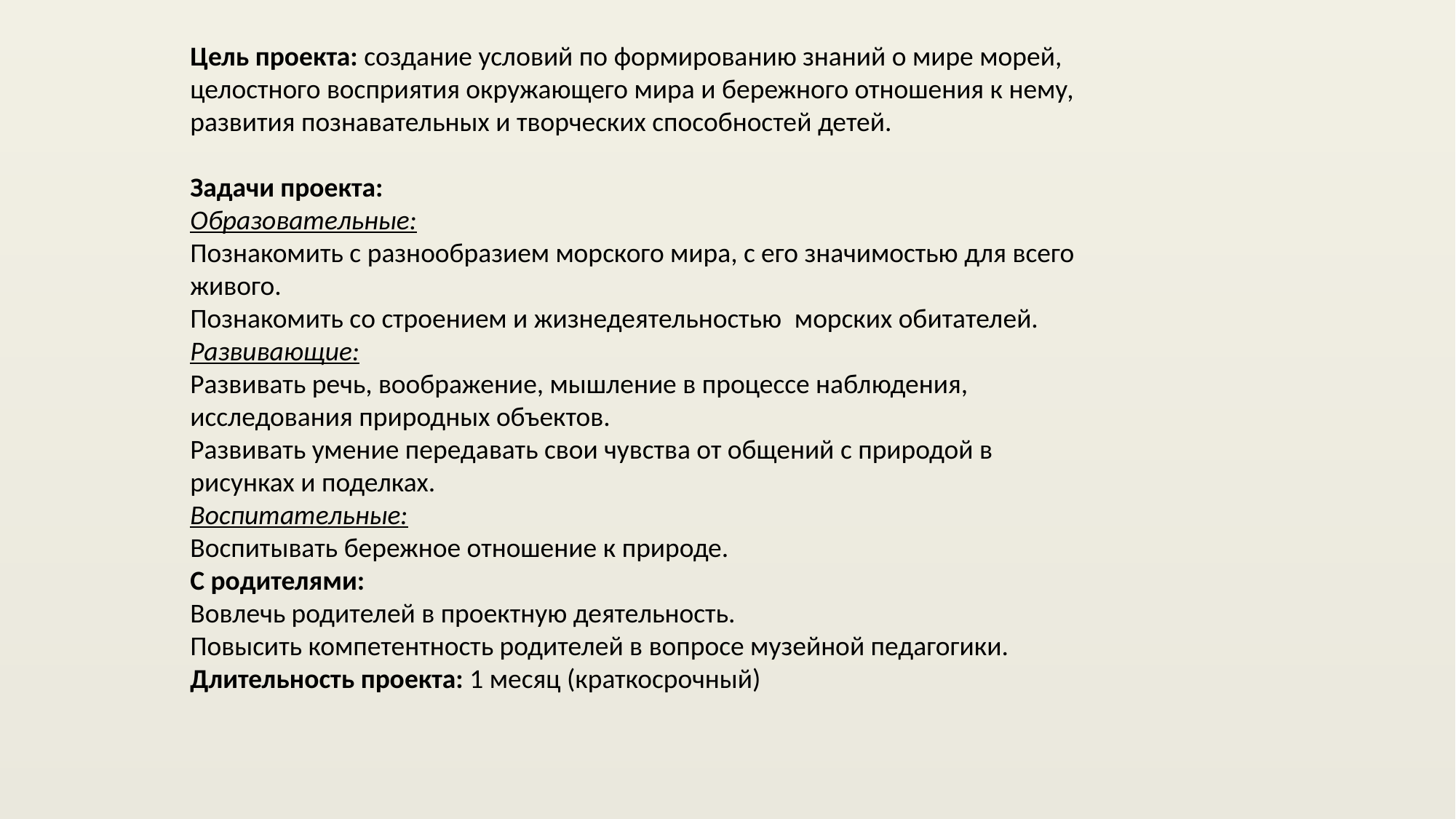

Цель проекта: создание условий по формированию знаний о мире морей, целостного восприятия окружающего мира и бережного отношения к нему, развития познавательных и творческих способностей детей.

Задачи проекта:
Образовательные:
Познакомить с разнообразием морского мира, с его значимостью для всего живого.
Познакомить со строением и жизнедеятельностью  морских обитателей.
Развивающие:
Развивать речь, воображение, мышление в процессе наблюдения, исследования природных объектов.
Развивать умение передавать свои чувства от общений с природой в рисунках и поделках.
Воспитательные:
Воспитывать бережное отношение к природе.
С родителями:
Вовлечь родителей в проектную деятельность.
Повысить компетентность родителей в вопросе музейной педагогики.
Длительность проекта: 1 месяц (краткосрочный)